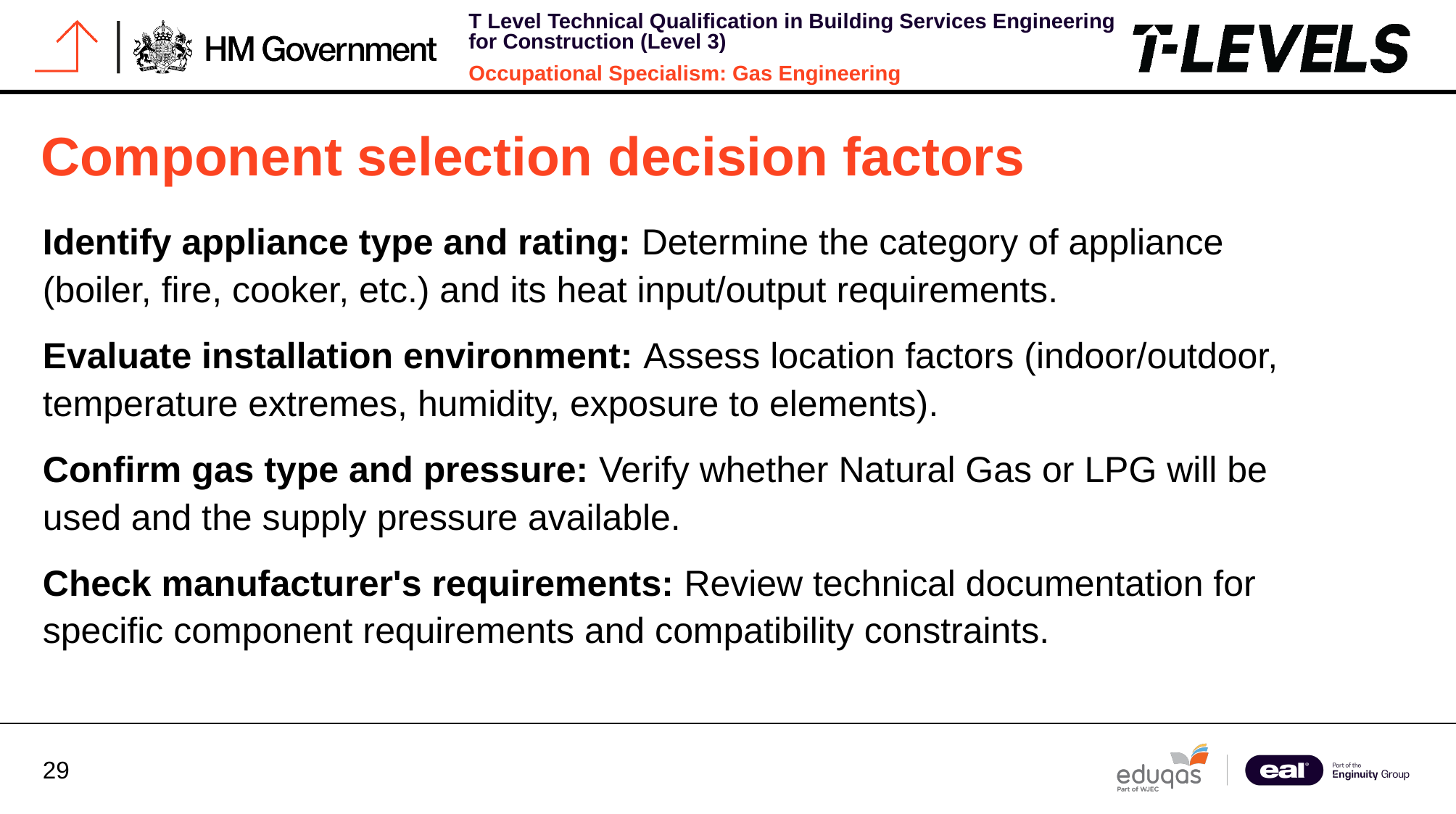

# Component selection decision factors
Identify appliance type and rating: Determine the category of appliance (boiler, fire, cooker, etc.) and its heat input/output requirements.
Evaluate installation environment: Assess location factors (indoor/outdoor, temperature extremes, humidity, exposure to elements).
Confirm gas type and pressure: Verify whether Natural Gas or LPG will be used and the supply pressure available.
Check manufacturer's requirements: Review technical documentation for specific component requirements and compatibility constraints.